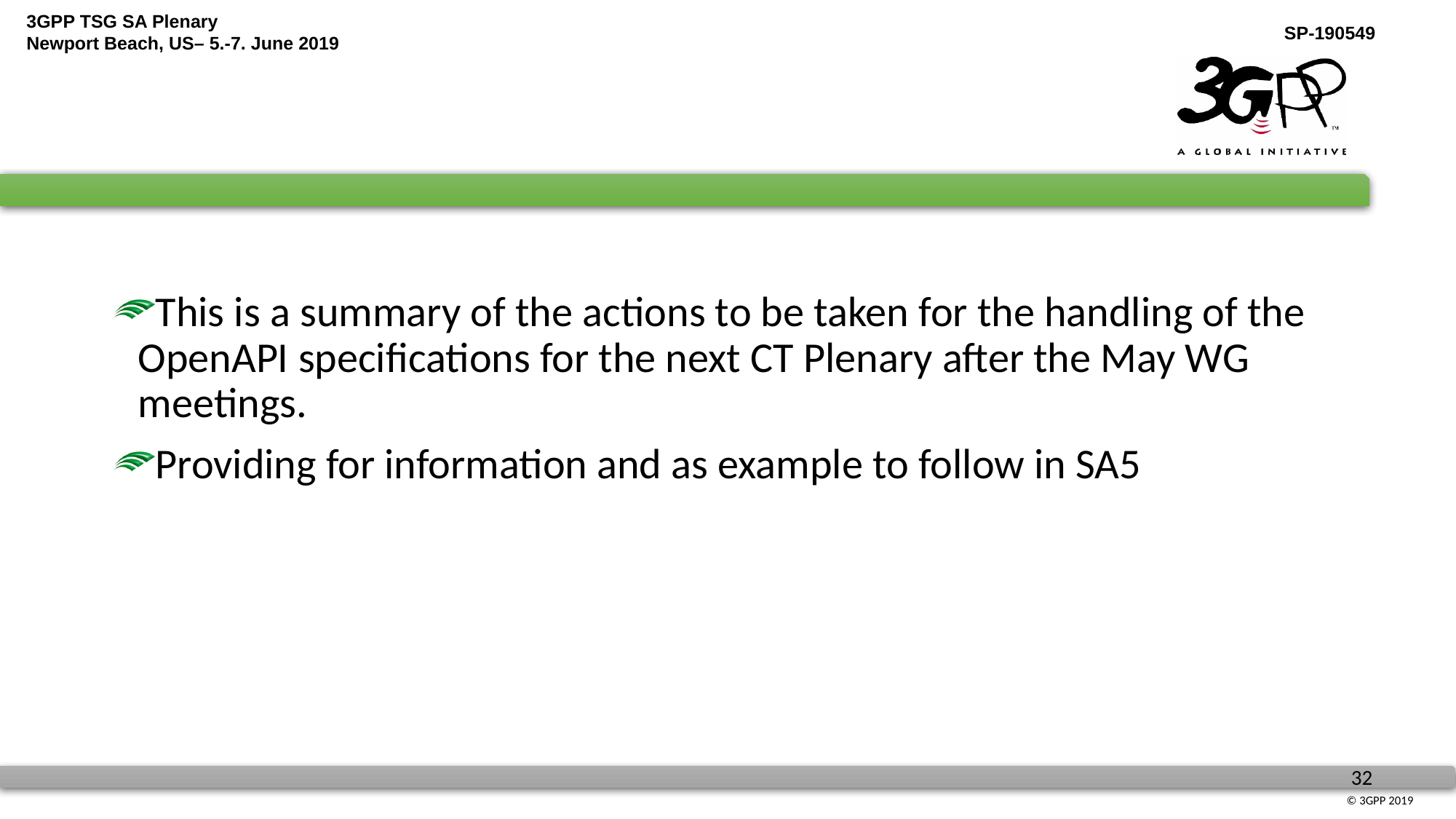

#

This is a summary of the actions to be taken for the handling of the OpenAPI specifications for the next CT Plenary after the May WG meetings.
Providing for information and as example to follow in SA5